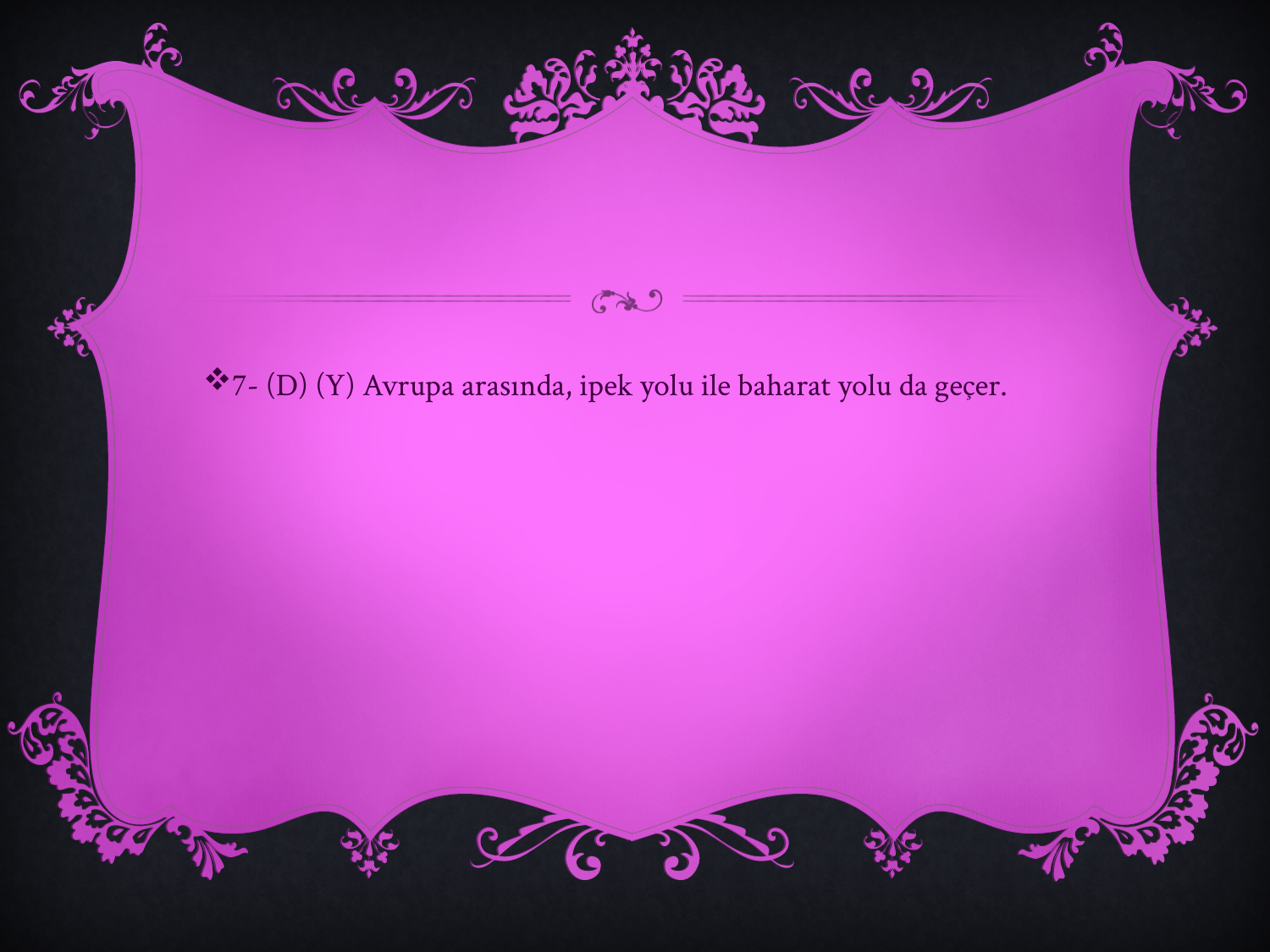

#
7- (D) (Y) Avrupa arasında, ipek yolu ile baharat yolu da geçer.